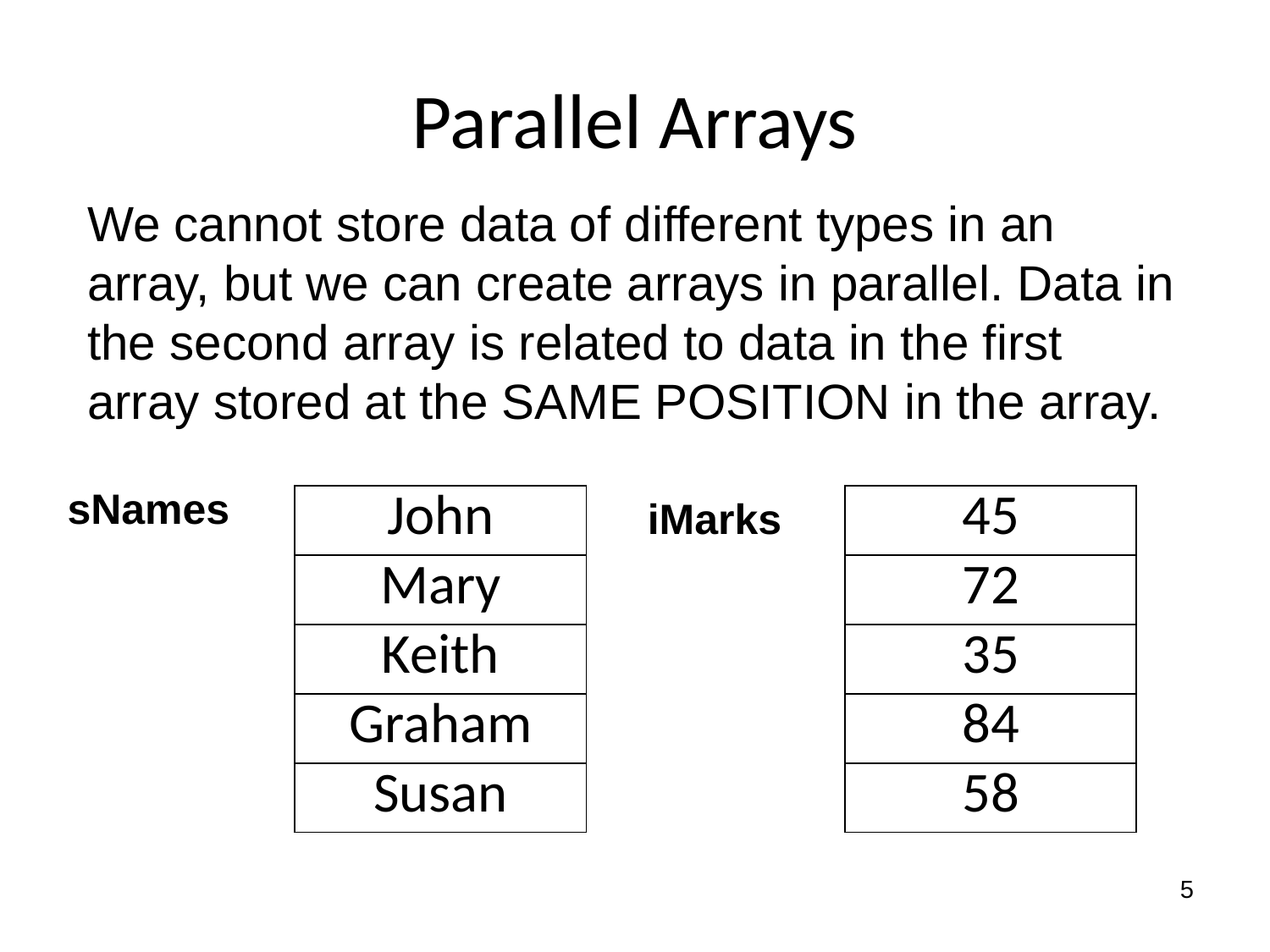

# Parallel Arrays
We cannot store data of different types in an array, but we can create arrays in parallel. Data in the second array is related to data in the first array stored at the SAME POSITION in the array.
sNames
| John |
| --- |
| Mary |
| Keith |
| Graham |
| Susan |
iMarks
| 45 |
| --- |
| 72 |
| 35 |
| 84 |
| 58 |
5